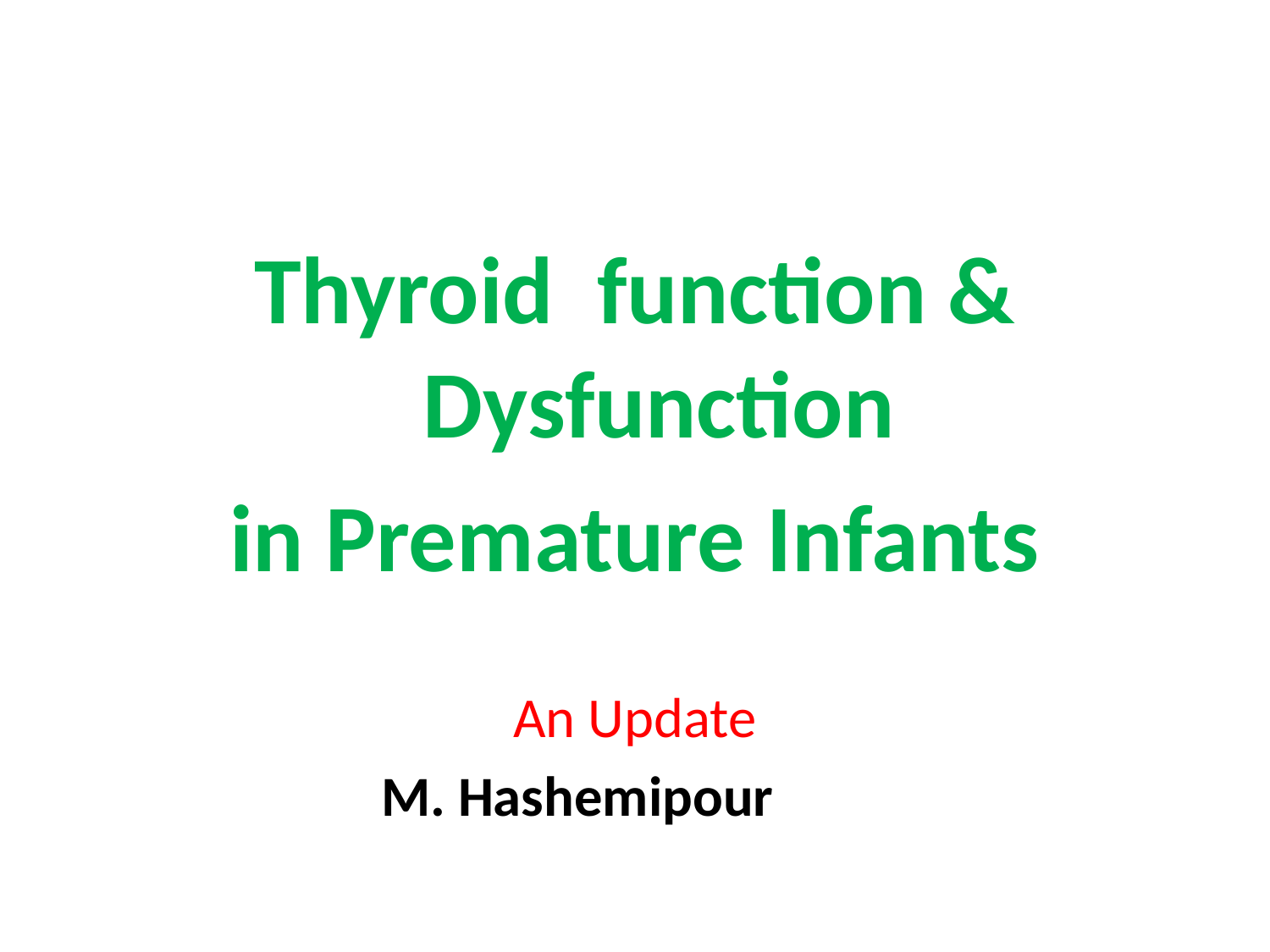

#
Thyroid  function & Dysfunction
in Premature Infants

An Update
                        M. Hashemipour